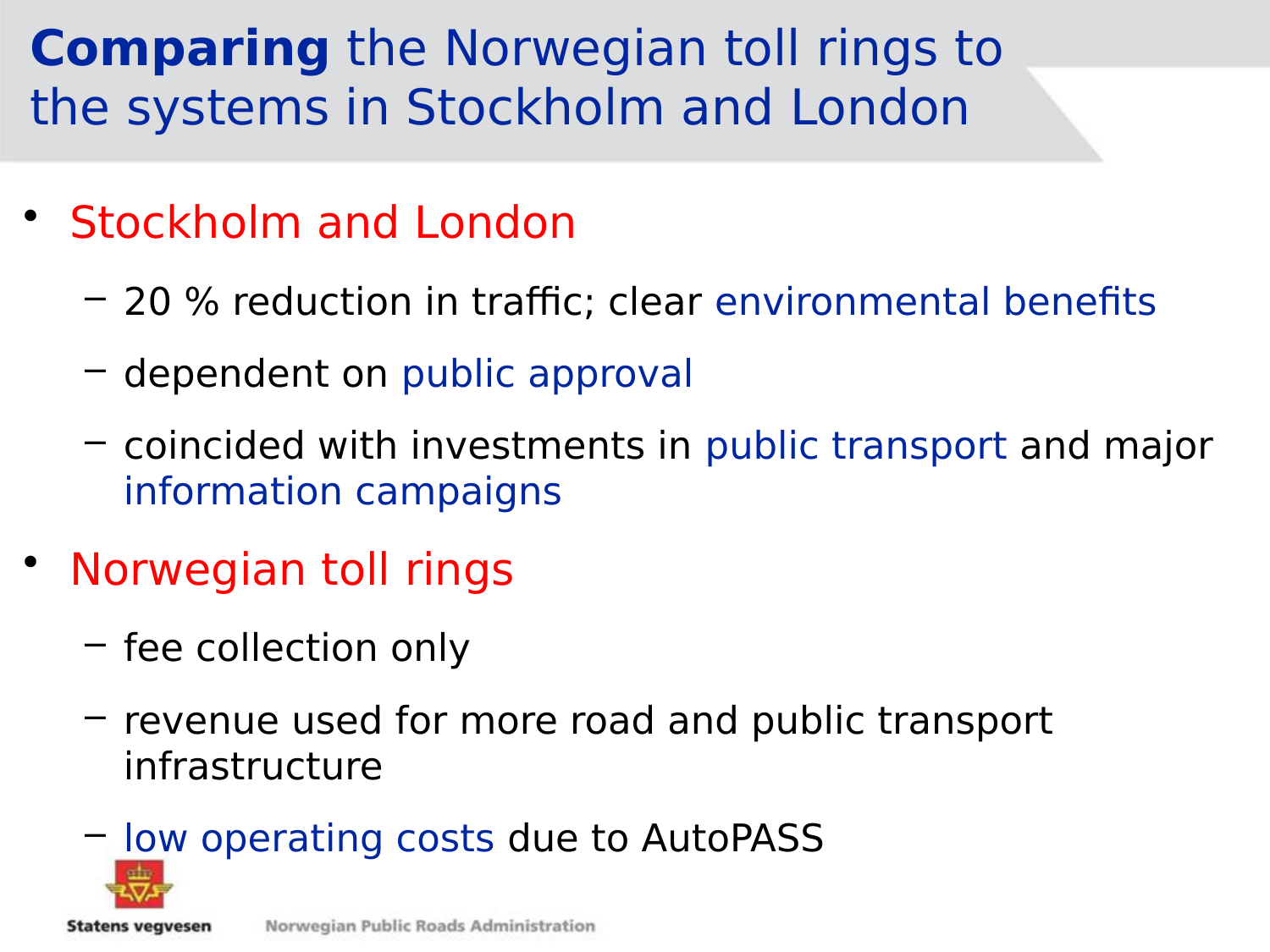

# Comparing the Norwegian toll rings to the systems in Stockholm and London
Stockholm and London
20 % reduction in traffic; clear environmental benefits
dependent on public approval
coincided with investments in public transport and major information campaigns
Norwegian toll rings
fee collection only
revenue used for more road and public transport infrastructure
low operating costs due to AutoPASS